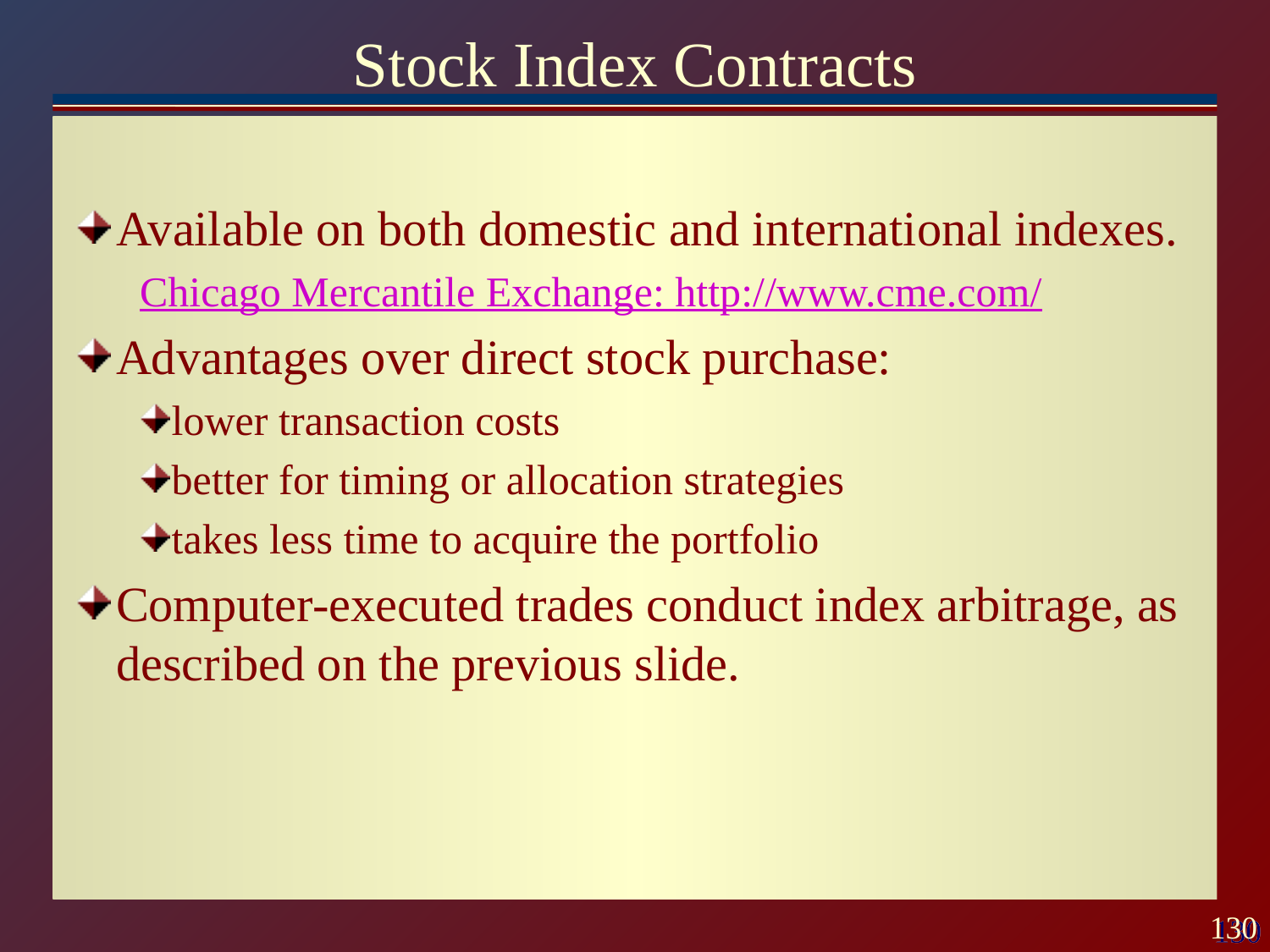

# Stock Index Contracts
Available on both domestic and international indexes.
Chicago Mercantile Exchange: http://www.cme.com/
Advantages over direct stock purchase:
lower transaction costs
better for timing or allocation strategies
takes less time to acquire the portfolio
Computer-executed trades conduct index arbitrage, as described on the previous slide.